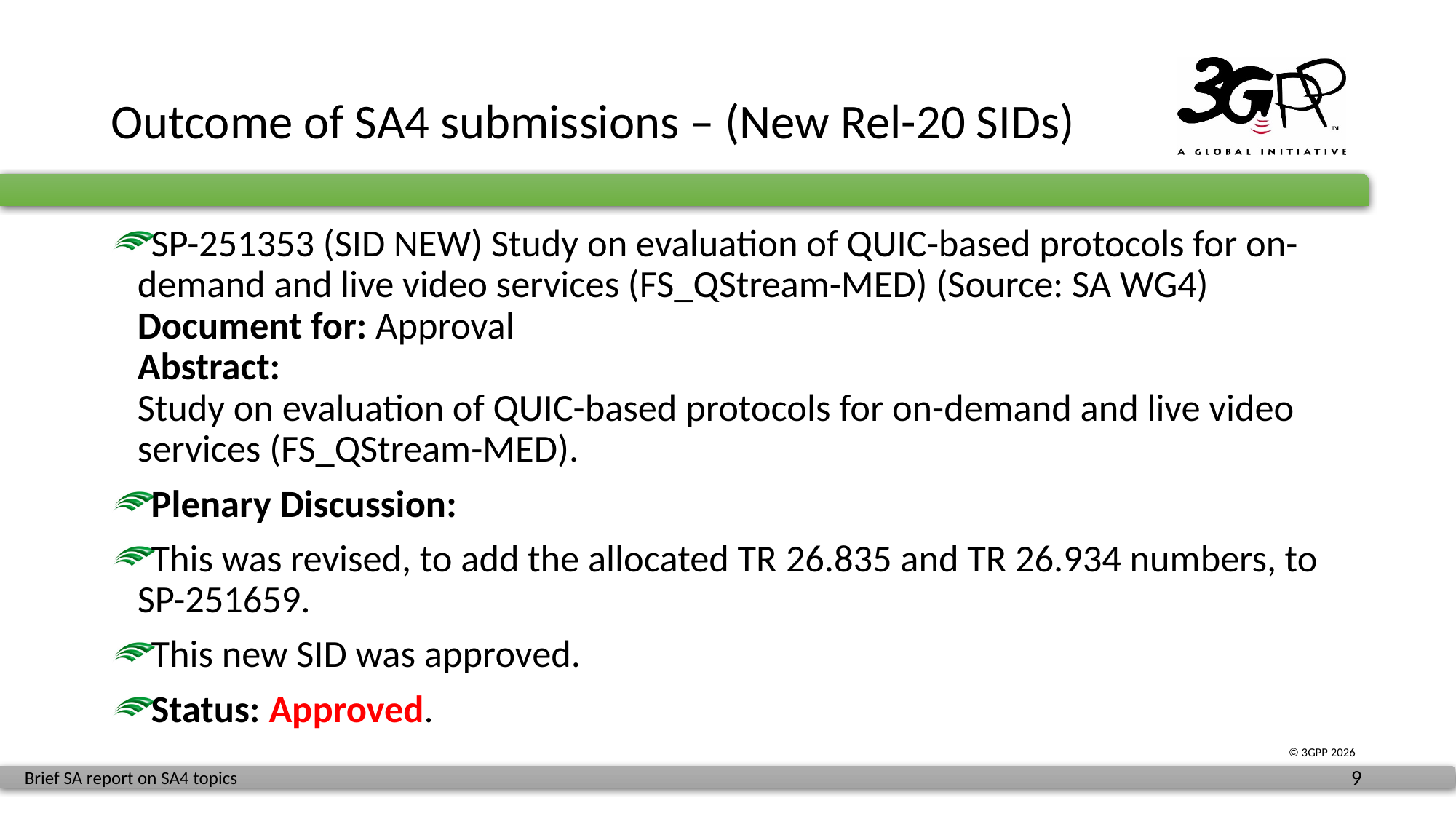

# Outcome of SA4 submissions – (New Rel-20 SIDs)
SP-251353 (SID NEW) Study on evaluation of QUIC-based protocols for on-demand and live video services (FS_QStream-MED) (Source: SA WG4)
Document for: Approval
Abstract:
Study on evaluation of QUIC-based protocols for on-demand and live video services (FS_QStream-MED).
Plenary Discussion:
This was revised, to add the allocated TR 26.835 and TR 26.934 numbers, to SP-251659.
This new SID was approved.
Status: Approved.